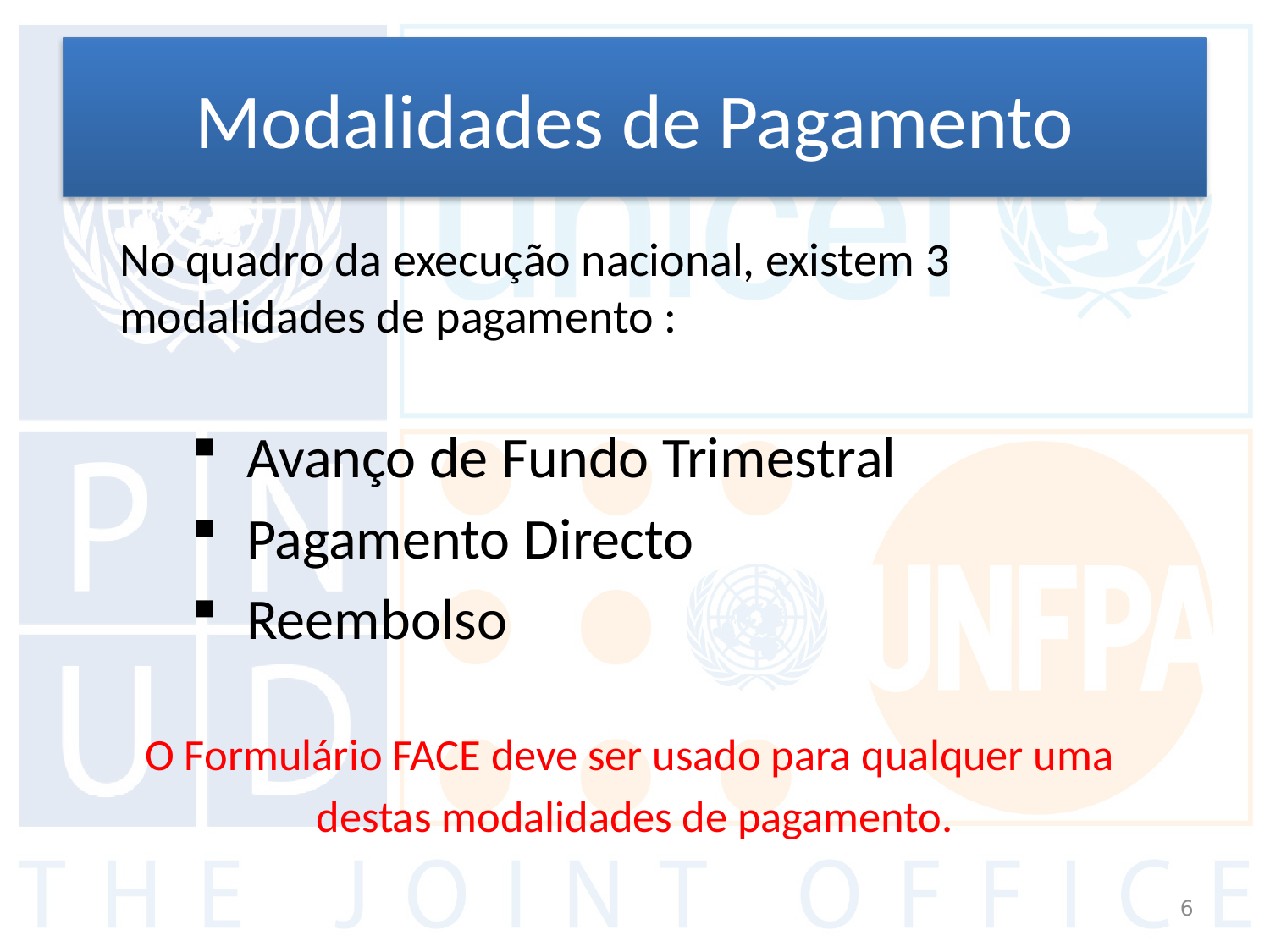

# Modalidades de Pagamento
	No quadro da execução nacional, existem 3 modalidades de pagamento :

  Avanço de Fundo Trimestral
  Pagamento Directo
  Reembolso

O Formulário FACE deve ser usado para qualquer uma
destas modalidades de pagamento.

6